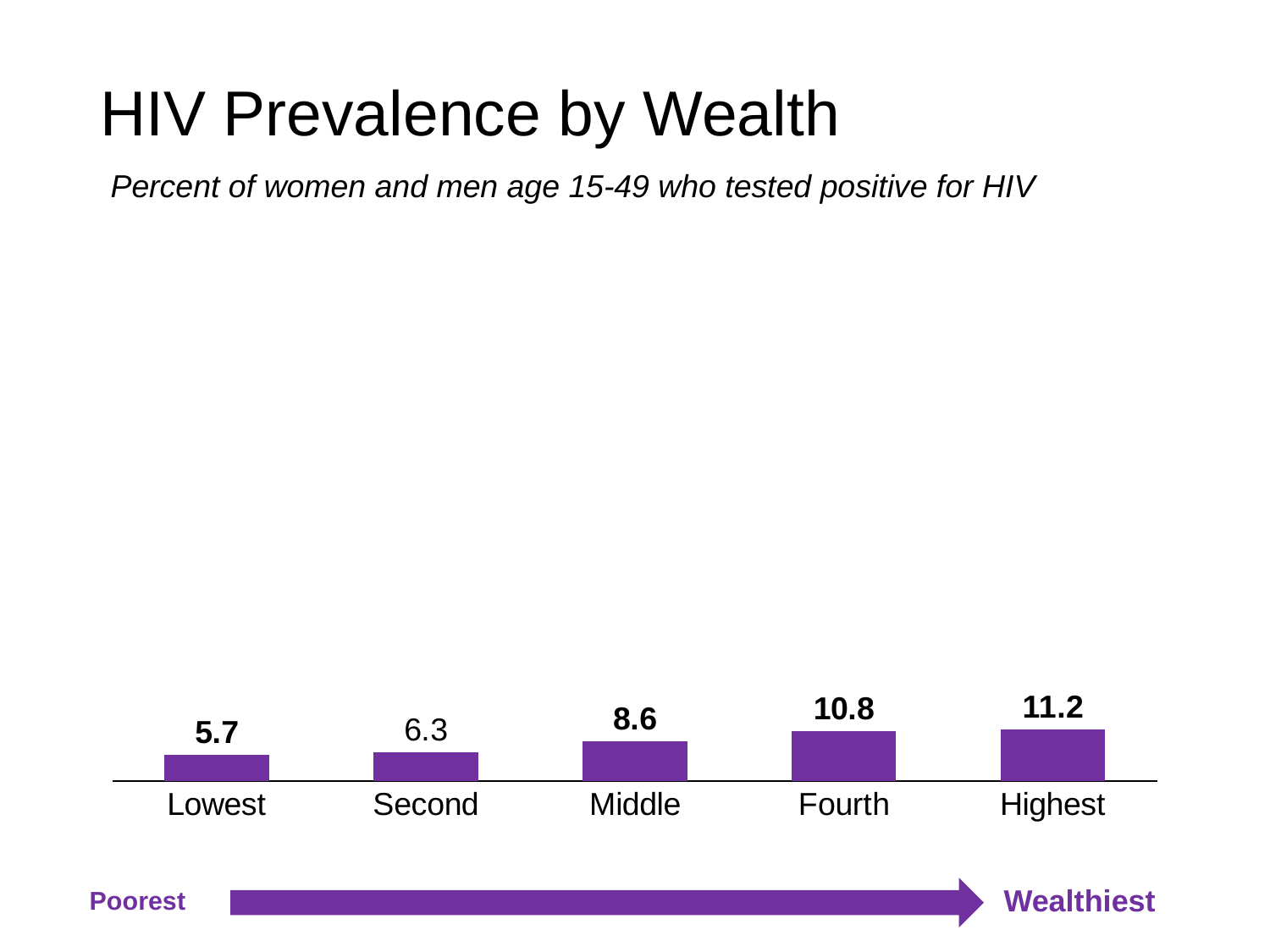

# HIV Prevalence by Wealth
Percent of women and men age 15-49 who tested positive for HIV

### Chart

| Category | Women |
|---|---|
| Lowest | 5.7 |
| Second | 6.3 |
| Middle | 8.6 |
| Fourth | 10.8 |
| Highest | 11.2 |
Wealthiest
Poorest